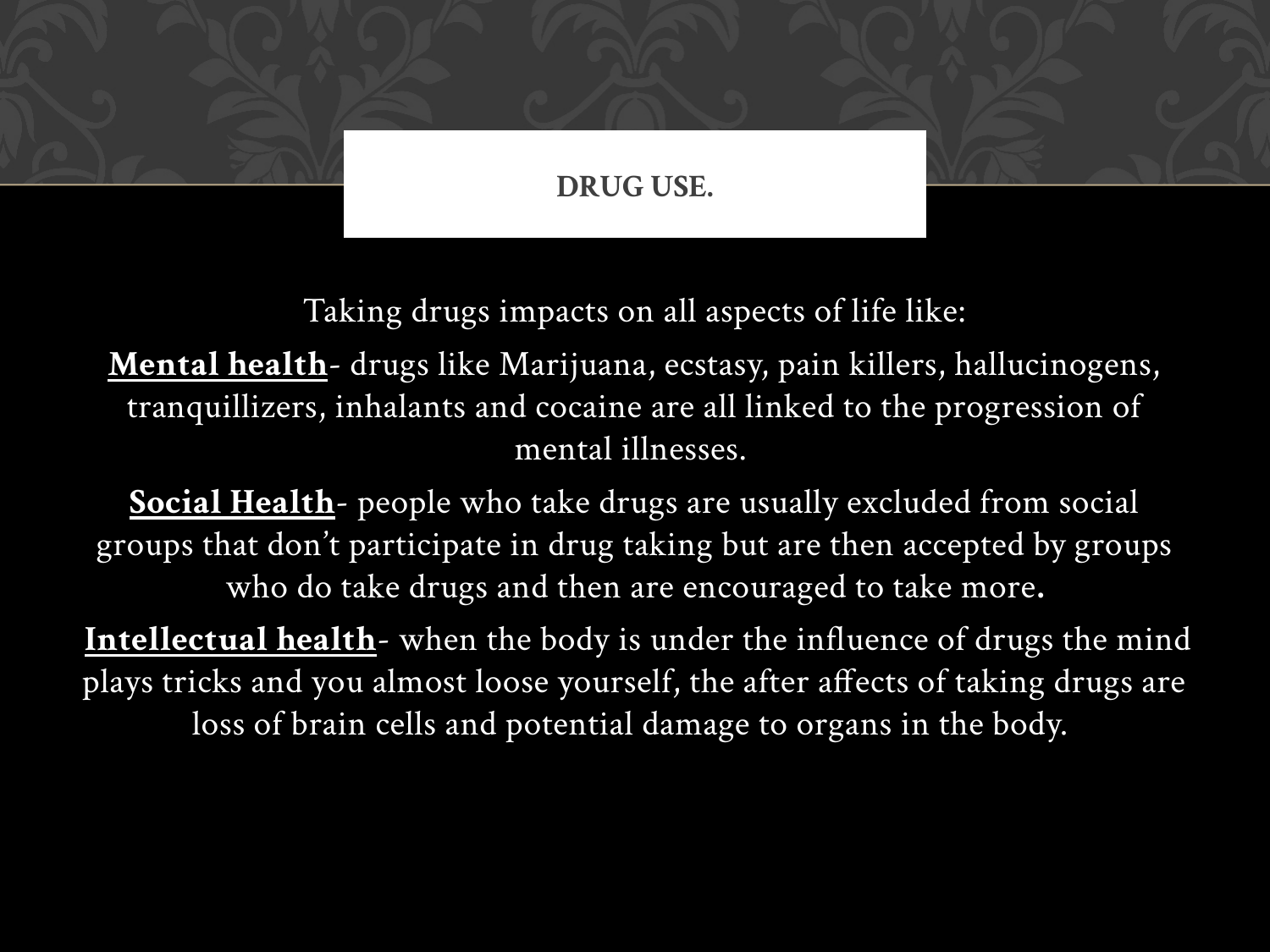

# Drug use.
Taking drugs impacts on all aspects of life like:
Mental health- drugs like Marijuana, ecstasy, pain killers, hallucinogens, tranquillizers, inhalants and cocaine are all linked to the progression of mental illnesses.
Social Health- people who take drugs are usually excluded from social groups that don’t participate in drug taking but are then accepted by groups who do take drugs and then are encouraged to take more.
 Intellectual health- when the body is under the influence of drugs the mind plays tricks and you almost loose yourself, the after affects of taking drugs are loss of brain cells and potential damage to organs in the body.